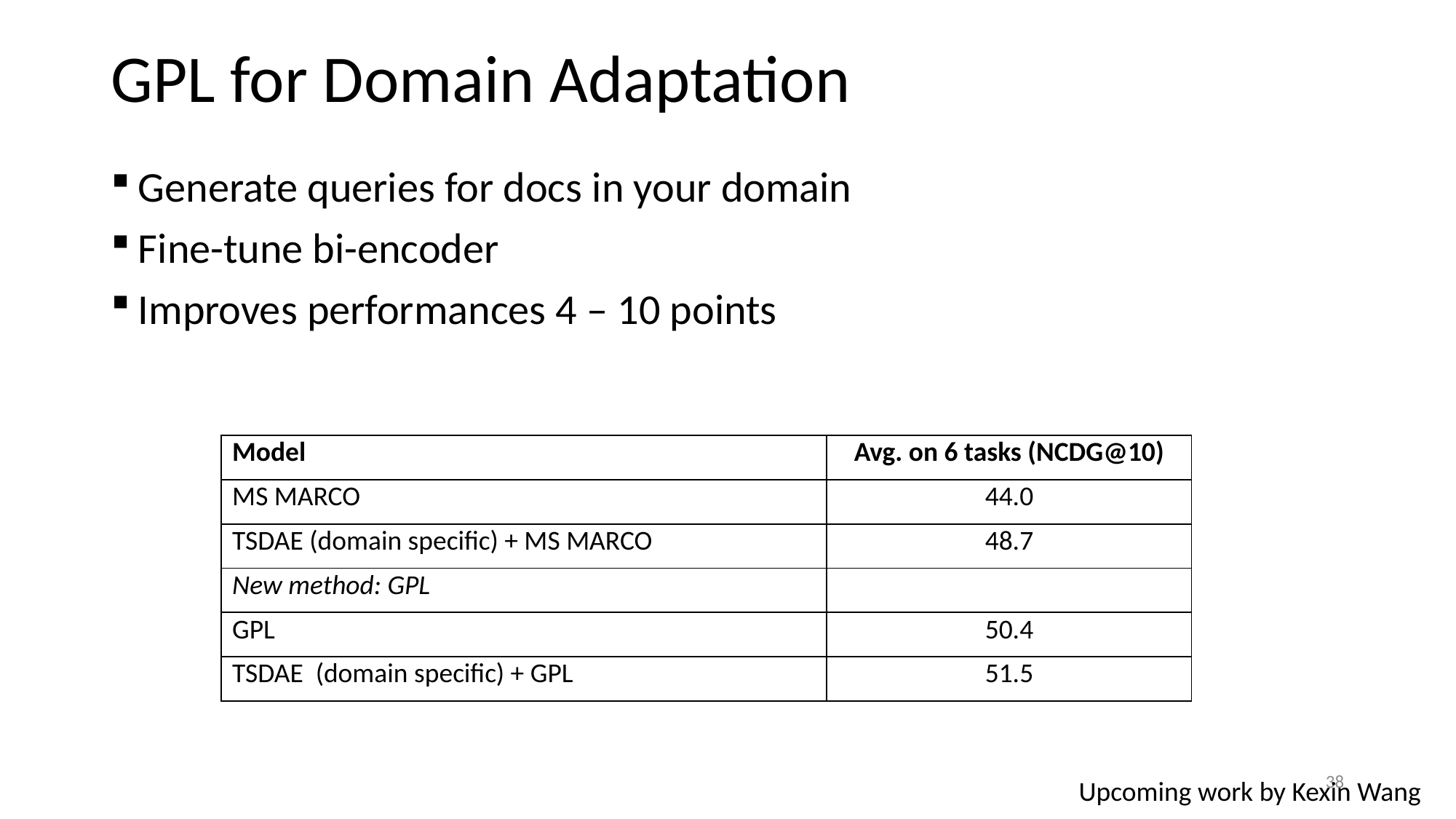

# GPL for Domain Adaptation
Generate queries for docs in your domain
Fine-tune bi-encoder
Improves performances 4 – 10 points
| Model | Avg. on 6 tasks (NCDG@10) |
| --- | --- |
| MS MARCO | 44.0 |
| TSDAE (domain specific) + MS MARCO | 48.7 |
| New method: GPL |  |
| GPL | 50.4 |
| TSDAE (domain specific) + GPL | 51.5 |
38
Upcoming work by Kexin Wang